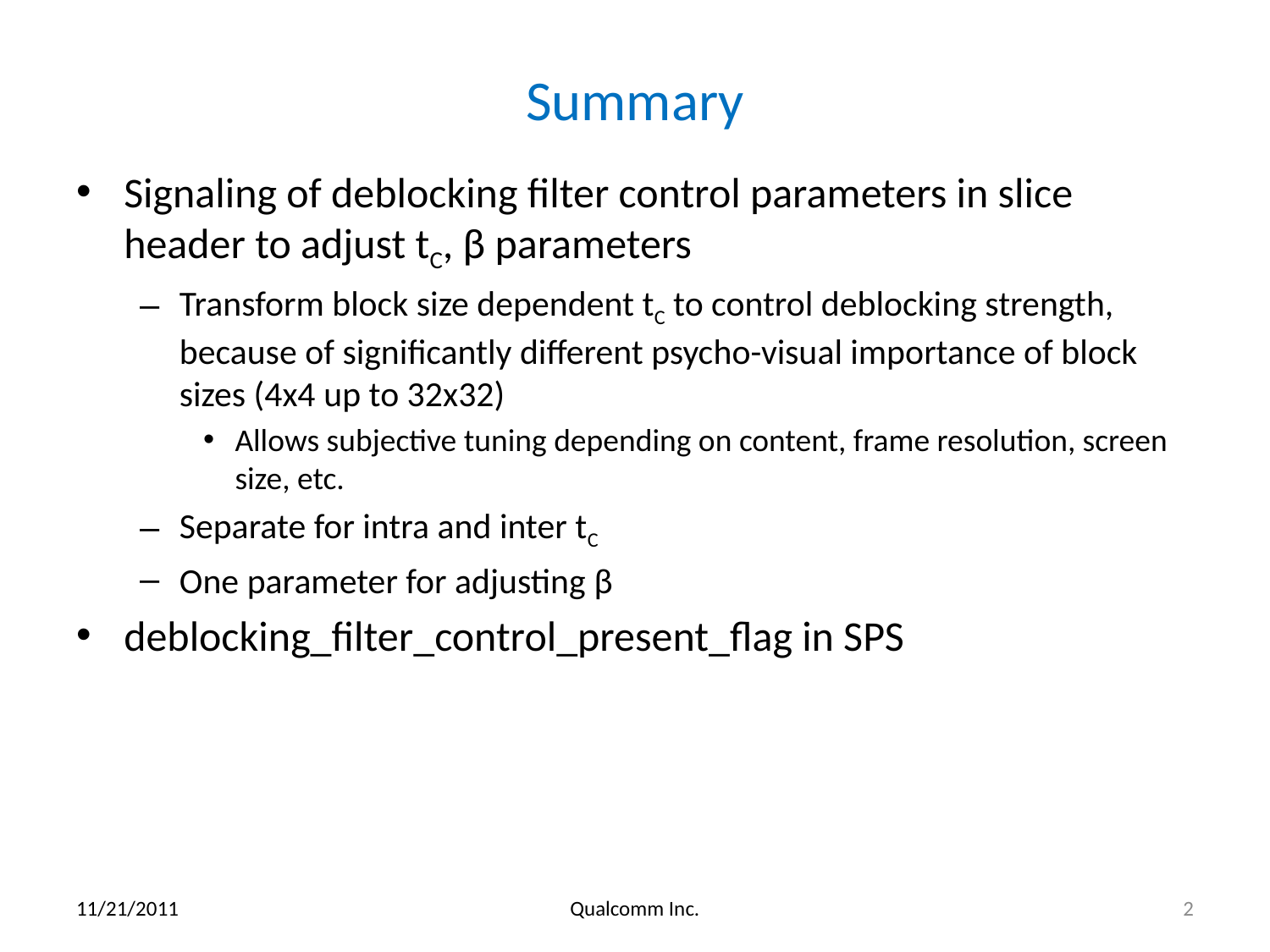

# Summary
Signaling of deblocking filter control parameters in slice header to adjust tC, β parameters
Transform block size dependent tC to control deblocking strength, because of significantly different psycho-visual importance of block sizes (4x4 up to 32x32)
Allows subjective tuning depending on content, frame resolution, screen size, etc.
Separate for intra and inter tC
One parameter for adjusting β
deblocking_filter_control_present_flag in SPS
11/21/2011
Qualcomm Inc.
2